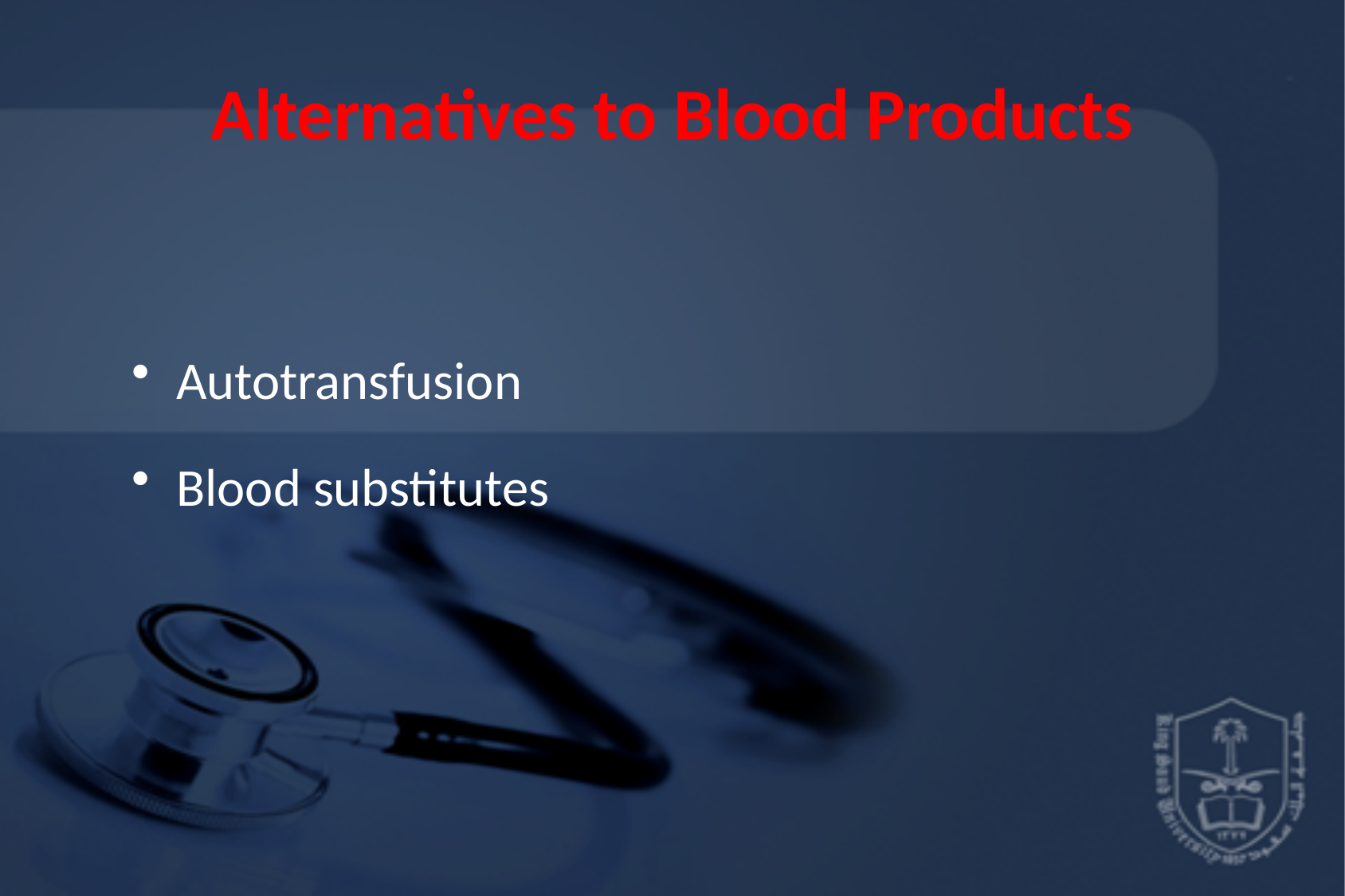

# Alternatives to Blood Products
Autotransfusion
Blood substitutes